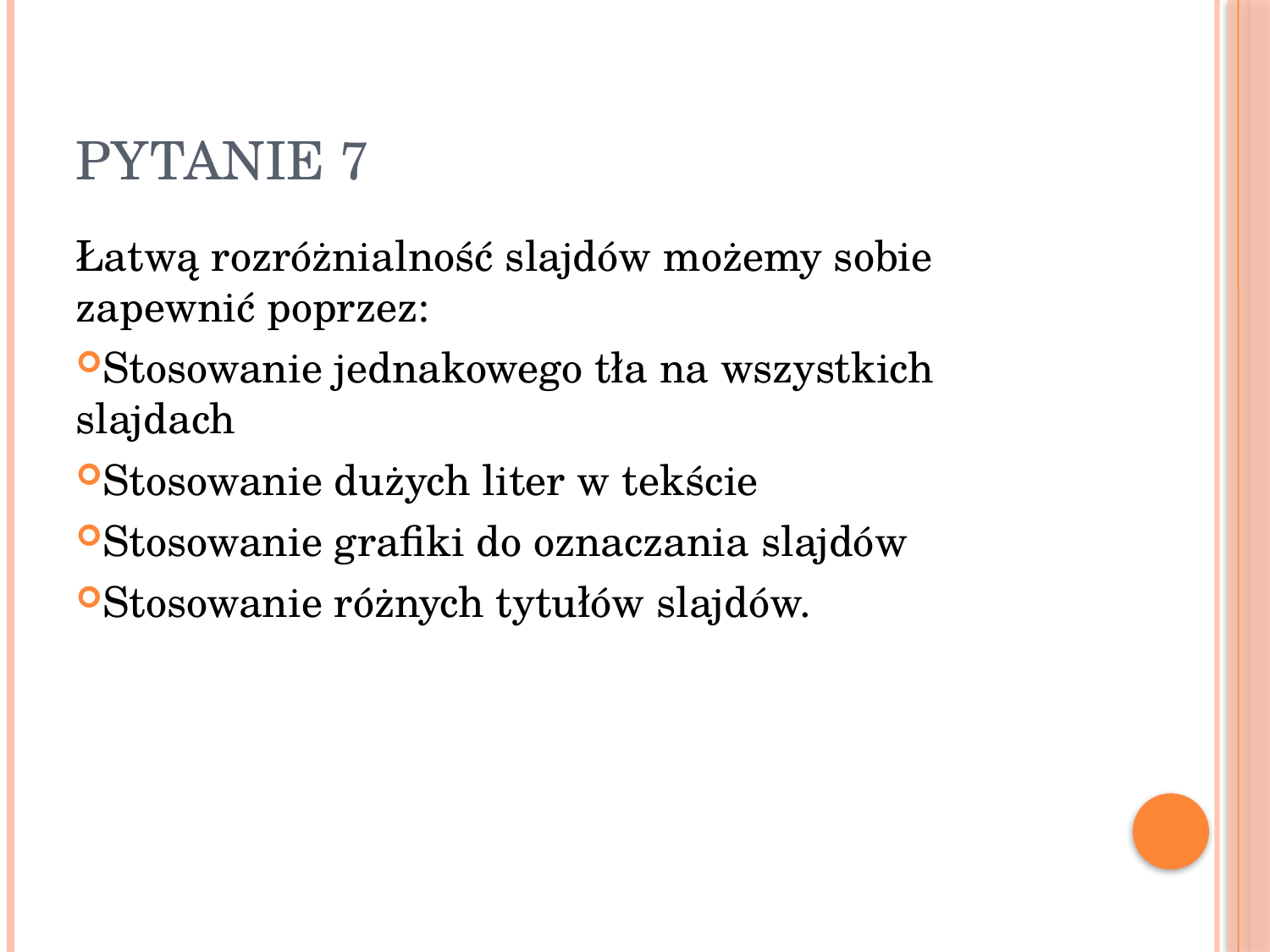

# Pytanie 7
Łatwą rozróżnialność slajdów możemy sobie zapewnić poprzez:
Stosowanie jednakowego tła na wszystkich slajdach
Stosowanie dużych liter w tekście
Stosowanie grafiki do oznaczania slajdów
Stosowanie różnych tytułów slajdów.